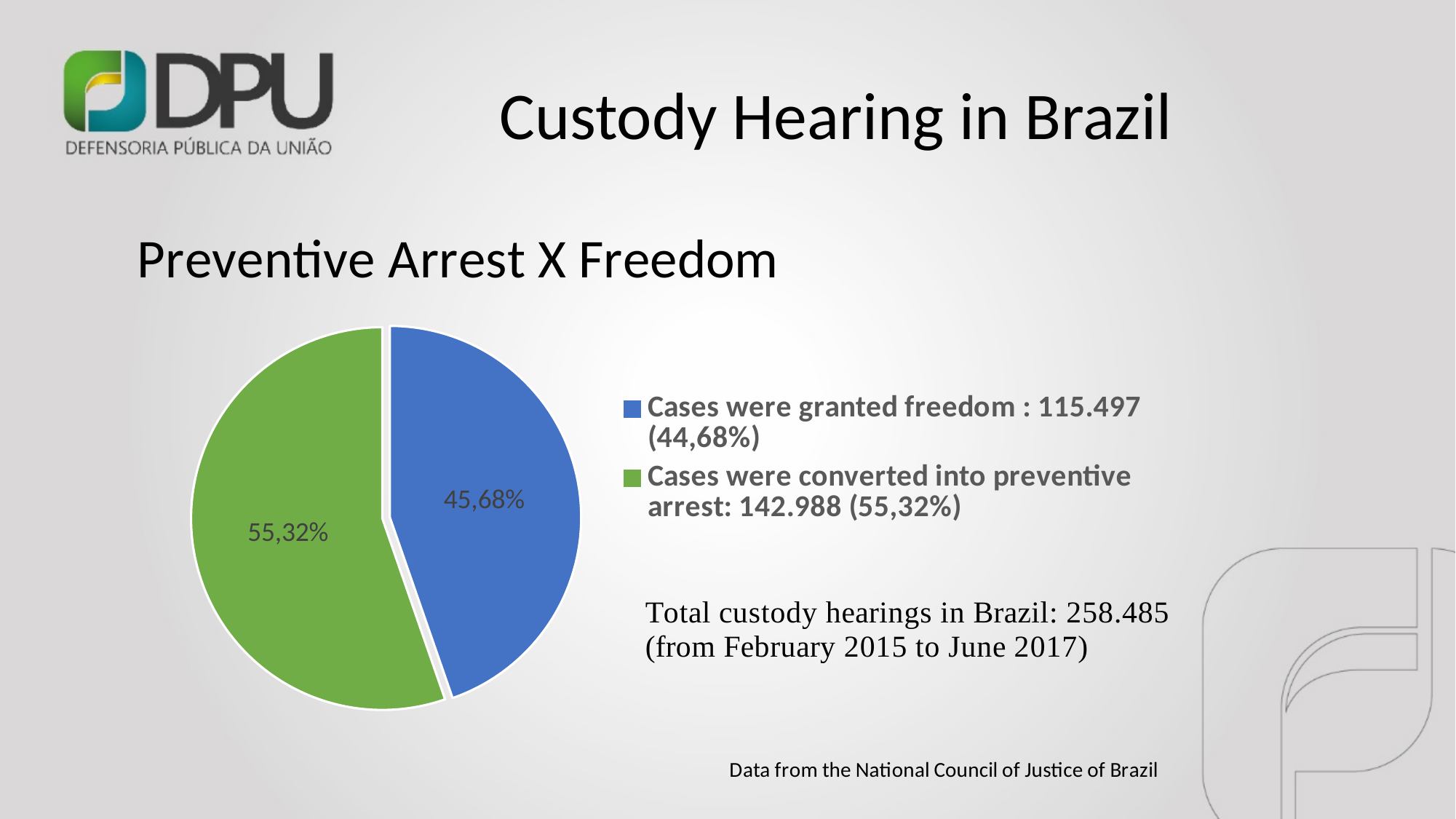

# Custody Hearing in Brazil

### Chart: Preventive Arrest X Freedom

| Category |  |
|---|---|
| Cases were granted freedom : 115.497 (44,68%) | 115497.0 |
| Cases were converted into preventive arrest: 142.988 (55,32%) | 142988.0 |